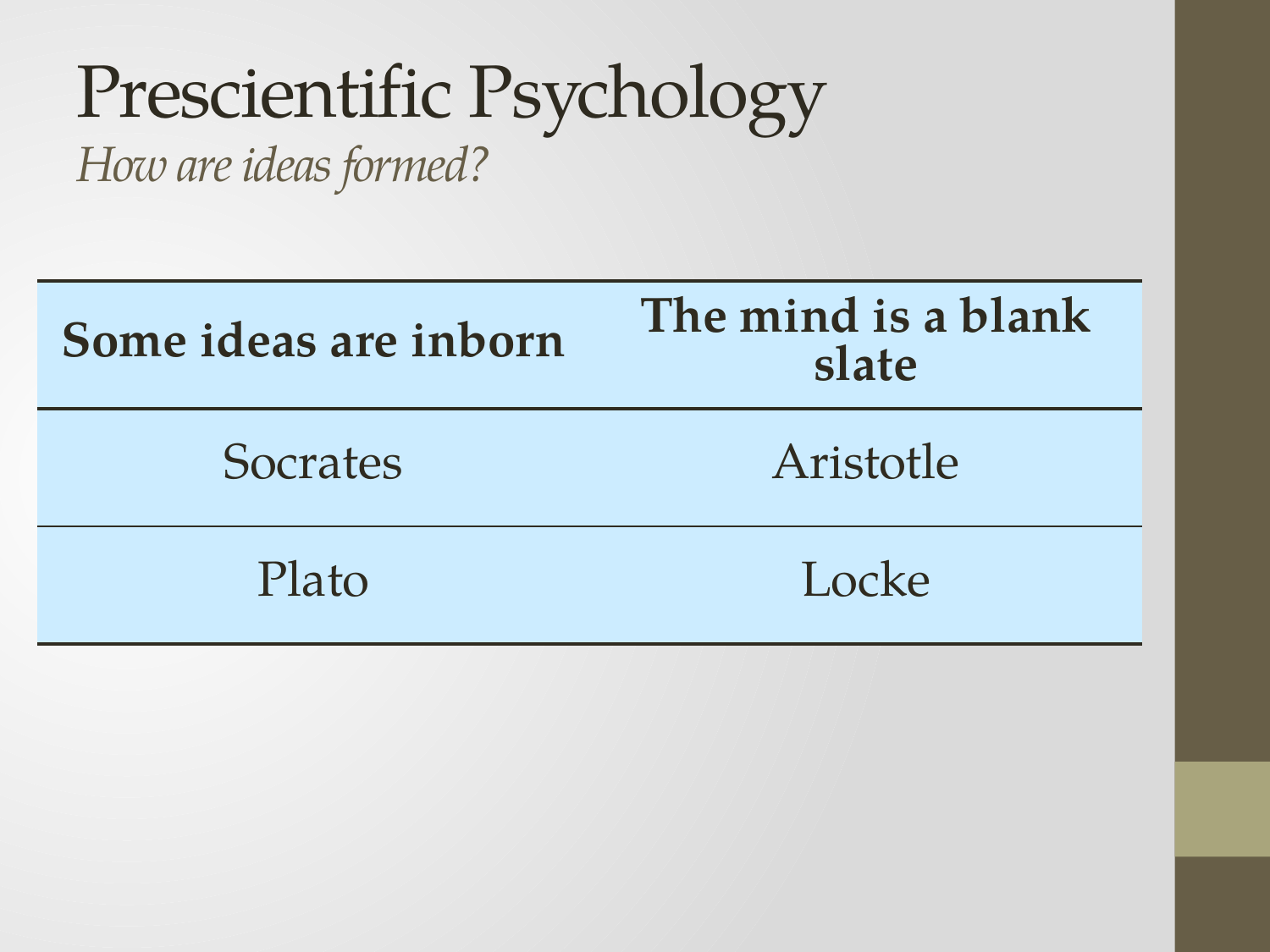

# Prescientific Psychology How are ideas formed?
| Some ideas are inborn | The mind is a blank slate |
| --- | --- |
| Socrates | Aristotle |
| Plato | Locke |